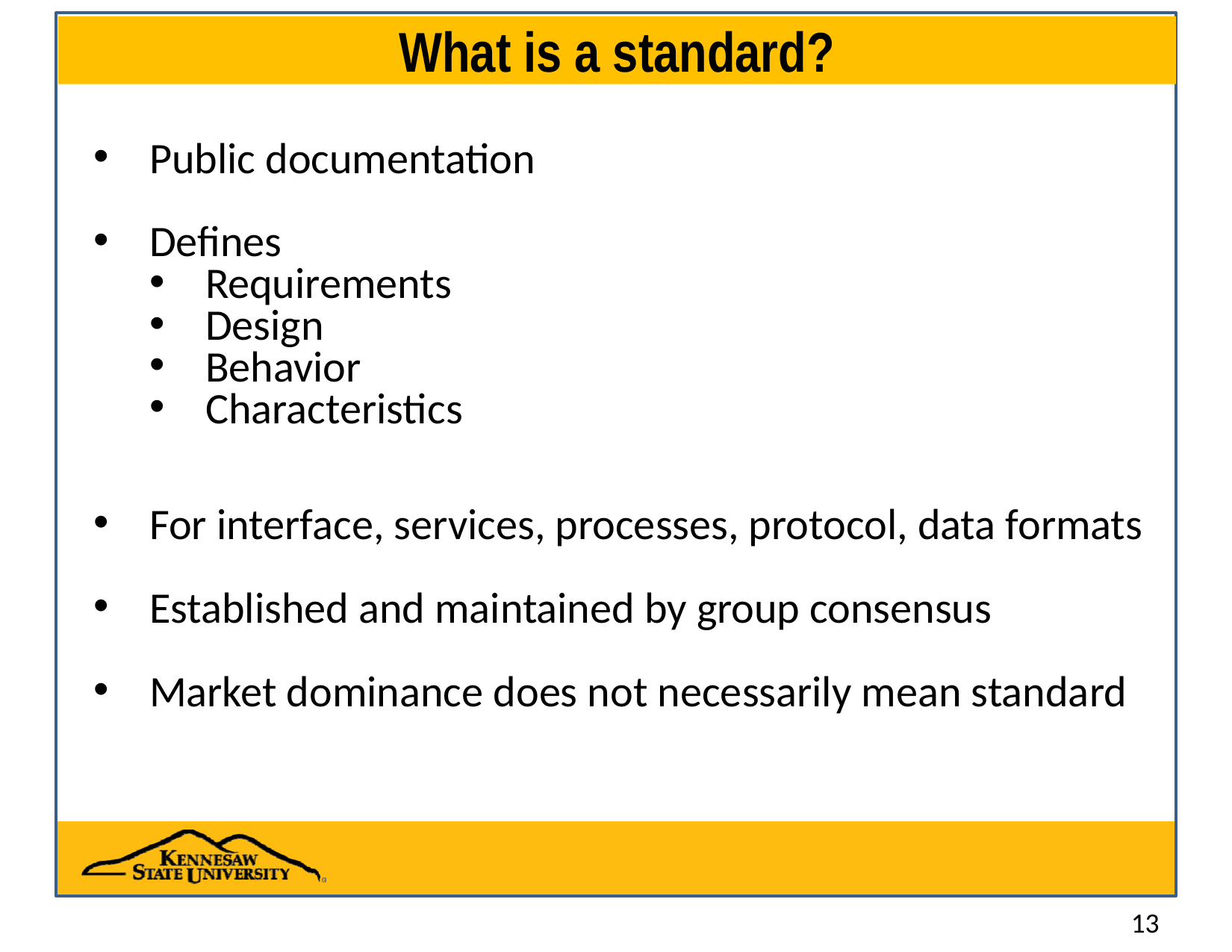

# What is a standard?
Public documentation

Defines
Requirements
Design
Behavior
Characteristics

For interface, services, processes, protocol, data formats

Established and maintained by group consensus

Market dominance does not necessarily mean standard